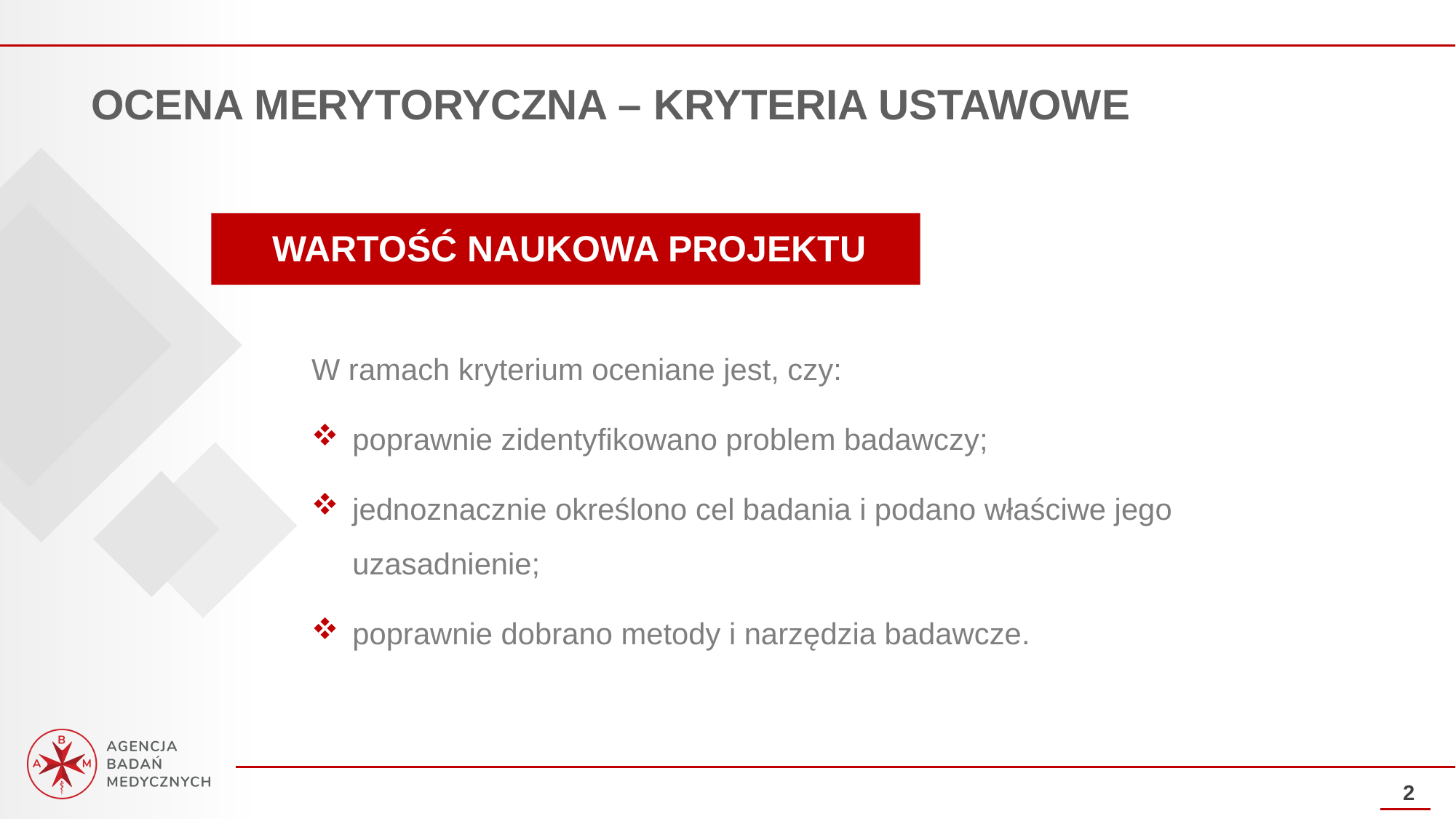

OCENA MERYTORYCZNA – KRYTERIA USTAWOWE

WARTOŚĆ NAUKOWA PROJEKTU
W ramach kryterium oceniane jest, czy:
poprawnie zidentyfikowano problem badawczy;
jednoznacznie określono cel badania i podano właściwe jego uzasadnienie;
poprawnie dobrano metody i narzędzia badawcze.

2